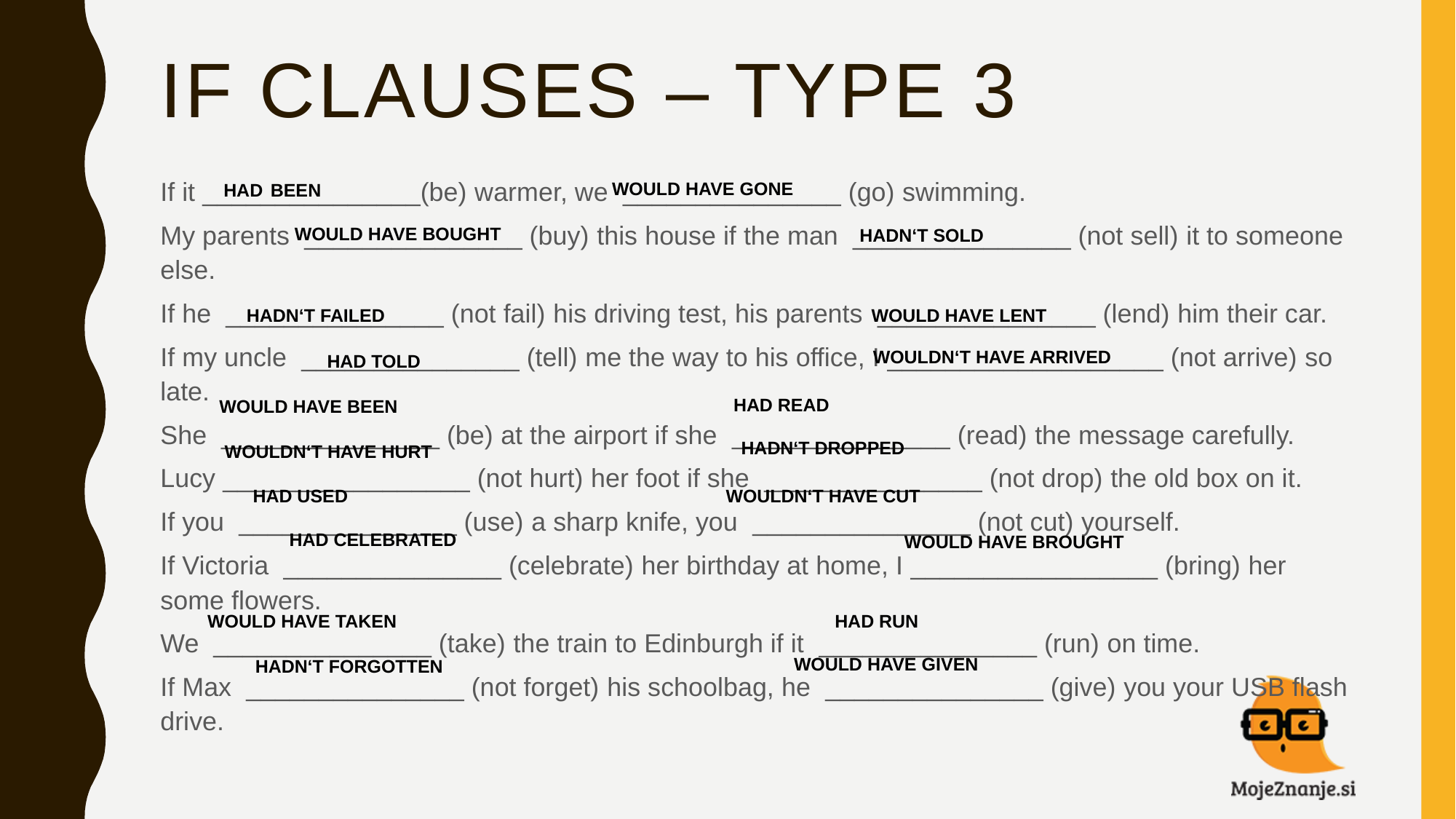

# IF CLAUSES – TYPE 3
HAD BEEN
If it _______________(be) warmer, we  _______________ (go) swimming.
My parents  _______________ (buy) this house if the man  _______________ (not sell) it to someone else.
If he  _______________ (not fail) his driving test, his parents  _______________ (lend) him their car.
If my uncle  _______________ (tell) me the way to his office, I ___________________ (not arrive) so late.
She  _______________ (be) at the airport if she  _______________ (read) the message carefully.
Lucy _________________ (not hurt) her foot if she  _______________ (not drop) the old box on it.
If you  _______________ (use) a sharp knife, you  _______________ (not cut) yourself.
If Victoria  _______________ (celebrate) her birthday at home, I _________________ (bring) her some flowers.
We  _______________ (take) the train to Edinburgh if it  _______________ (run) on time.
If Max  _______________ (not forget) his schoolbag, he  _______________ (give) you your USB flash drive.

WOULD HAVE GONE
WOULD HAVE BOUGHT
HADN‘T SOLD
HADN‘T FAILED
WOULD HAVE LENT
WOULDN‘T HAVE ARRIVED
HAD TOLD
HAD READ
WOULD HAVE BEEN
HADN‘T DROPPED
WOULDN‘T HAVE HURT
HAD USED
WOULDN‘T HAVE CUT
HAD CELEBRATED
WOULD HAVE BROUGHT
WOULD HAVE TAKEN
HAD RUN
WOULD HAVE GIVEN
HADN‘T FORGOTTEN